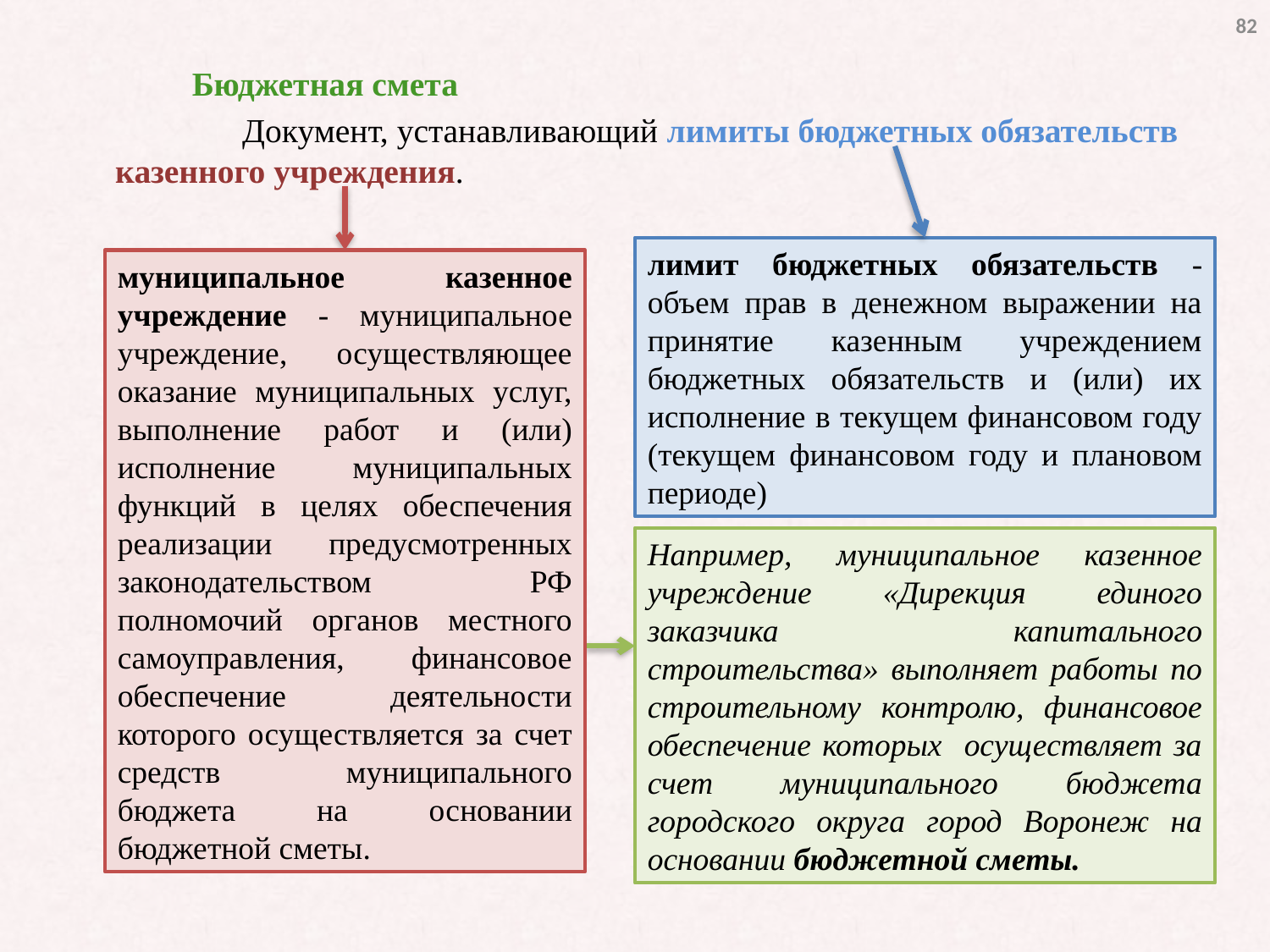

82
Бюджетная смета
		Документ, устанавливающий лимиты бюджетных обязательств казенного учреждения.

муниципальное казенное учреждение - муниципальное учреждение, осуществляющее оказание муниципальных услуг, выполнение работ и (или) исполнение муниципальных функций в целях обеспечения реализации предусмотренных законодательством РФ полномочий органов местного самоуправления, финансовое обеспечение деятельности которого осуществляется за счет средств муниципального бюджета на основании бюджетной сметы.
лимит бюджетных обязательств - объем прав в денежном выражении на принятие казенным учреждением бюджетных обязательств и (или) их исполнение в текущем финансовом году (текущем финансовом году и плановом периоде)
Например, муниципальное казенное учреждение «Дирекция единого заказчика капитального строительства» выполняет работы по строительному контролю, финансовое обеспечение которых  осуществляет за счет муниципального бюджета городского округа город Воронеж на основании бюджетной сметы.